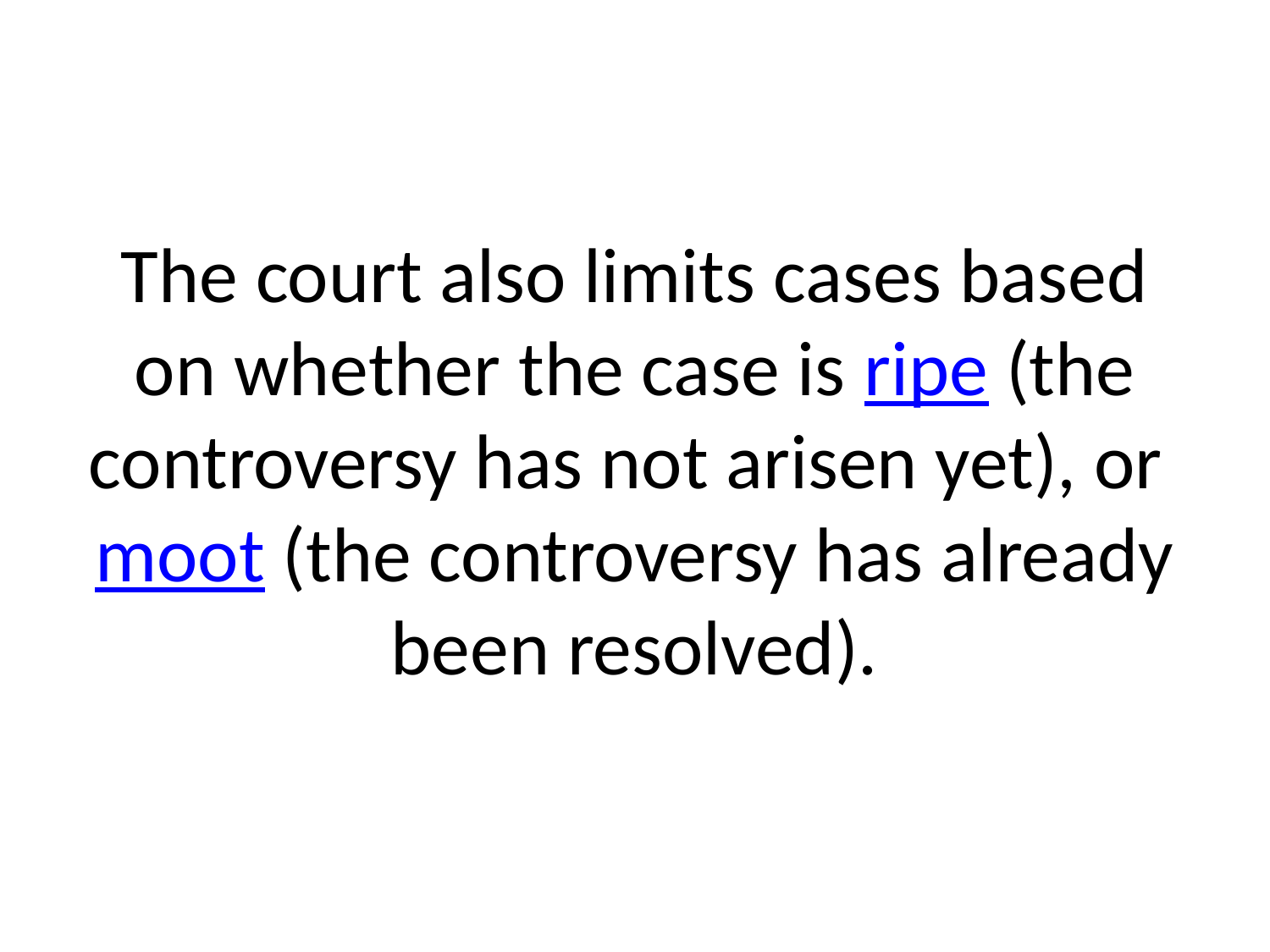

# The court also limits cases based on whether the case is ripe (the controversy has not arisen yet), or moot (the controversy has already been resolved).